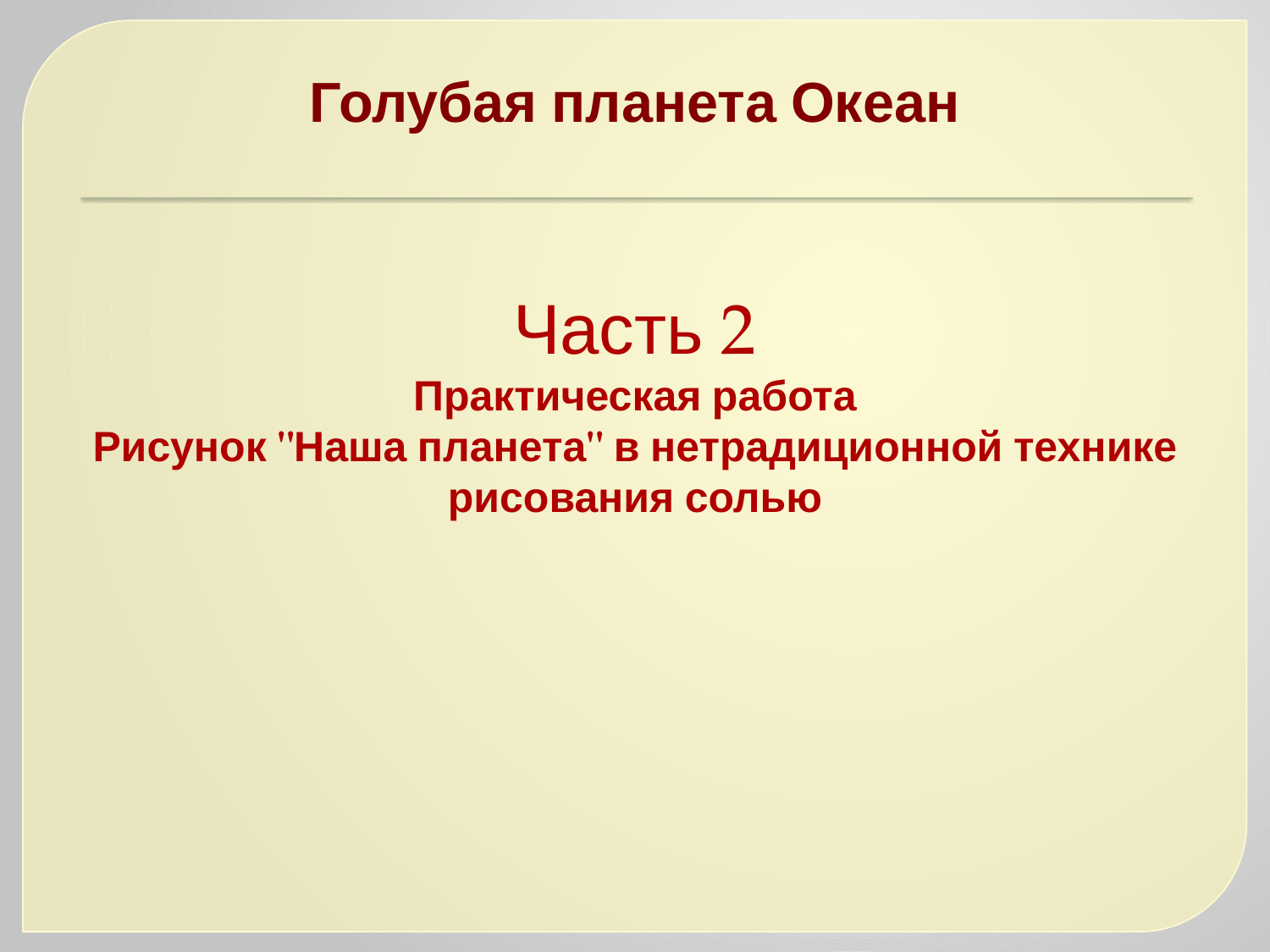

Голубая планета Океан
Часть 2
Практическая работа
Рисунок "Наша планета" в нетрадиционной технике рисования солью